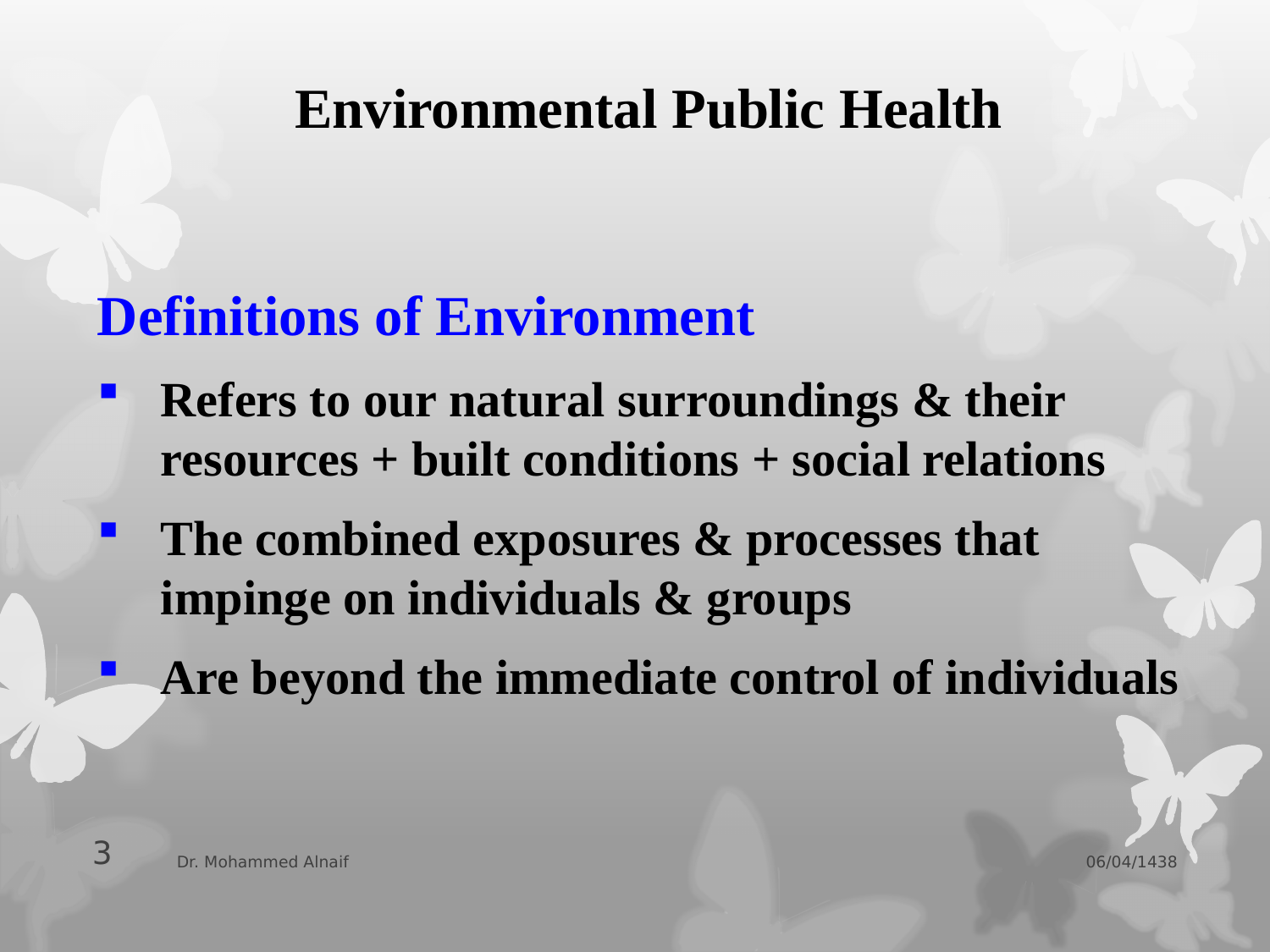

# Environmental Public Health
Definitions of Environment
Refers to our natural surroundings & their resources + built conditions + social relations
The combined exposures & processes that impinge on individuals & groups
Are beyond the immediate control of individuals
3
Dr. Mohammed Alnaif
06/04/1438